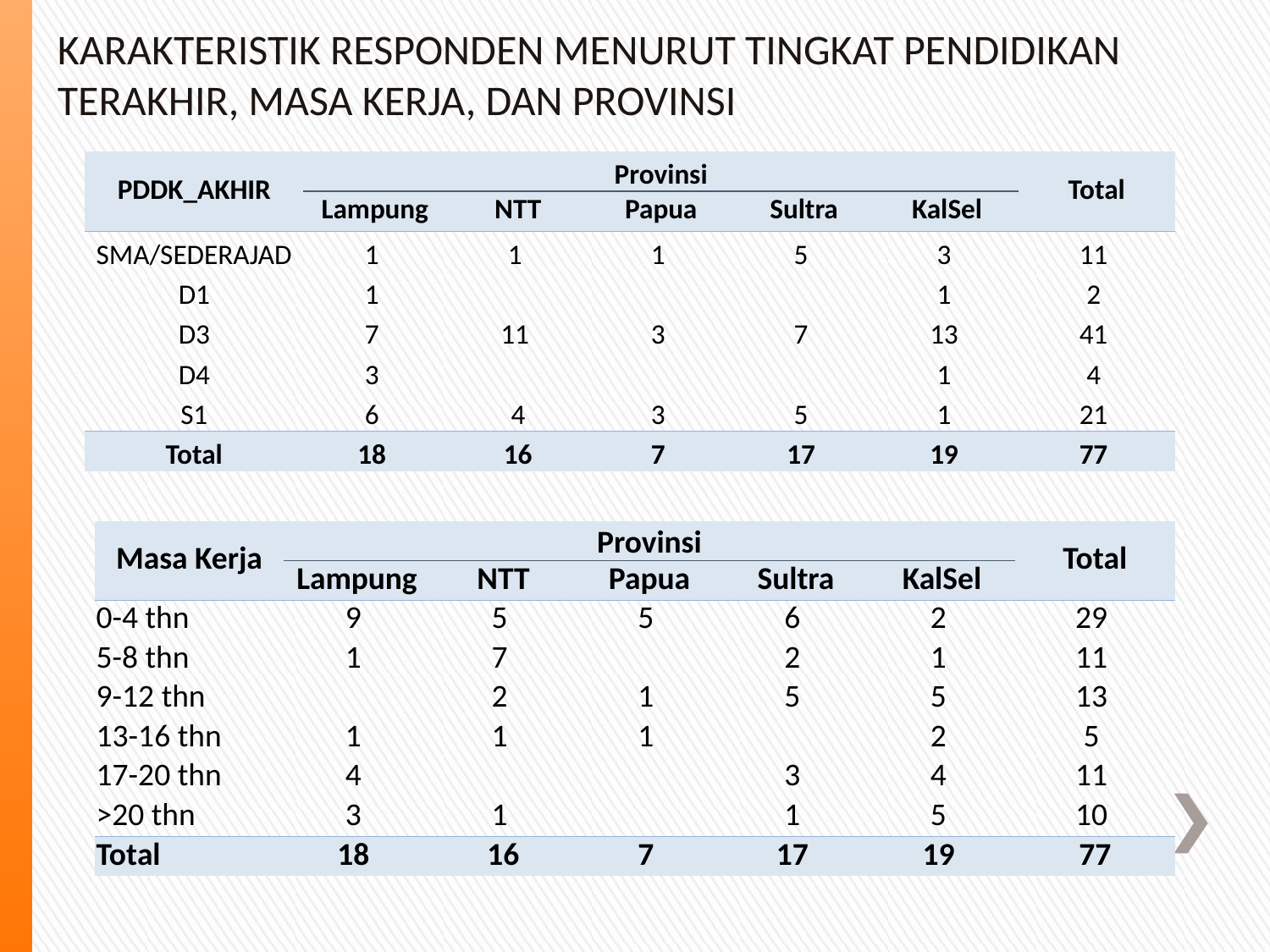

KARAKTERISTIK RESPONDEN MENURUT TINGKAT PENDIDIKAN TERAKHIR, MASA KERJA, DAN PROVINSI
| PDDK\_AKHIR | Provinsi |  |  |  |  | Total |
| --- | --- | --- | --- | --- | --- | --- |
|  | Lampung | NTT | Papua | Sultra | KalSel |  |
| SMA/SEDERAJAD | 1 | 1 | 1 | 5 | 3 | 11 |
| D1 | 1 |  |  |  | 1 | 2 |
| D3 | 7 | 11 | 3 | 7 | 13 | 41 |
| D4 | 3 |  |  |  | 1 | 4 |
| S1 | 6 | 4 | 3 | 5 | 1 | 21 |
| Total | 18 | 16 | 7 | 17 | 19 | 77 |
| Masa Kerja | Provinsi |  |  |  |  | Total |
| --- | --- | --- | --- | --- | --- | --- |
|  | Lampung | NTT | Papua | Sultra | KalSel |  |
| 0-4 thn | 9 | 5 | 5 | 6 | 2 | 29 |
| 5-8 thn | 1 | 7 |  | 2 | 1 | 11 |
| 9-12 thn |  | 2 | 1 | 5 | 5 | 13 |
| 13-16 thn | 1 | 1 | 1 |  | 2 | 5 |
| 17-20 thn | 4 |  |  | 3 | 4 | 11 |
| >20 thn | 3 | 1 |  | 1 | 5 | 10 |
| Total | 18 | 16 | 7 | 17 | 19 | 77 |